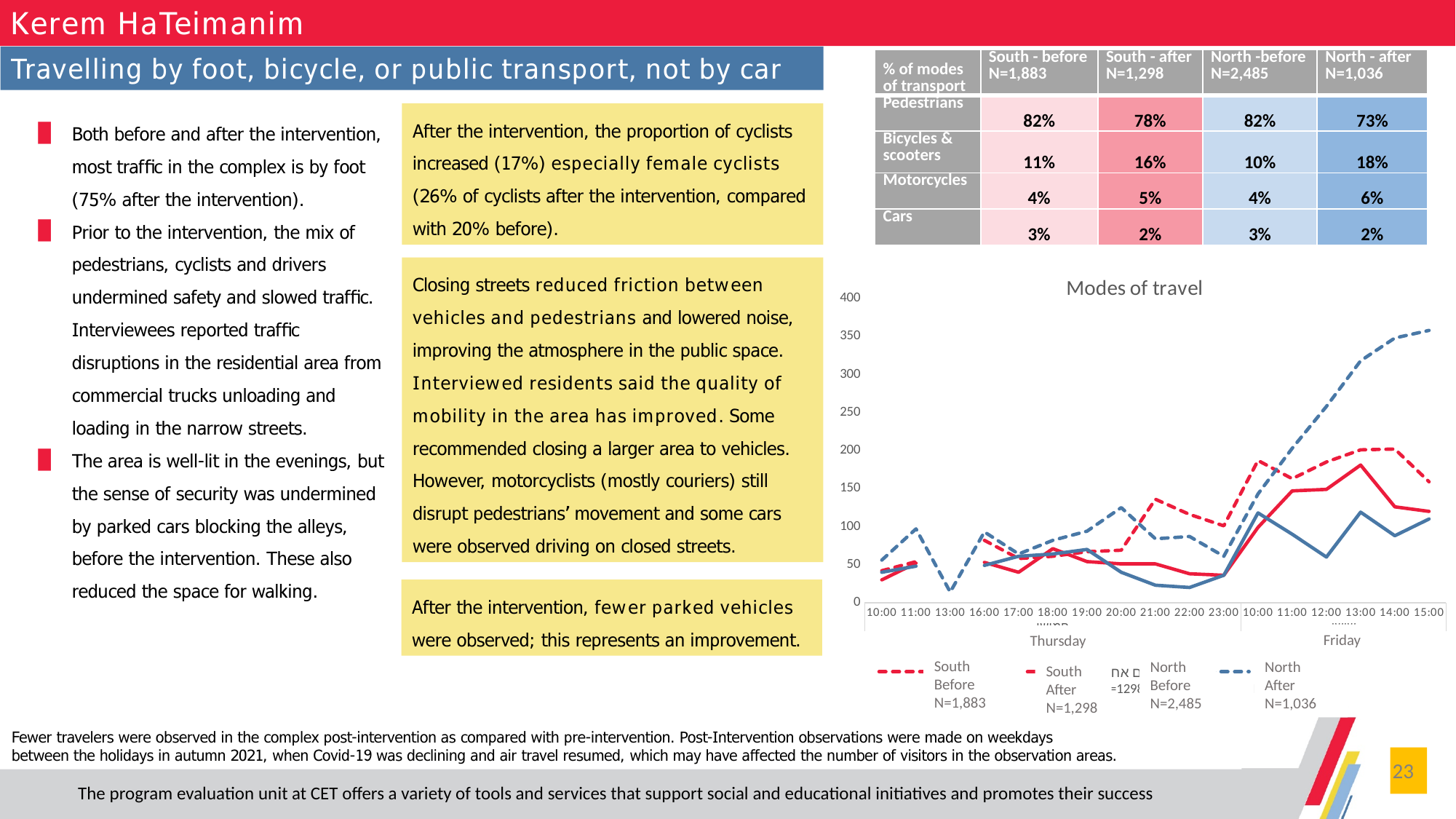

Kerem HaTeimanim
Travelling by foot, bicycle, or public transport, not by car
| % of modes of transport | South - before N=1,883 | South - after N=1,298 | North -before N=2,485 | North - after N=1,036 |
| --- | --- | --- | --- | --- |
| Pedestrians | 82% | 78% | 82% | 73% |
| Bicycles & scooters | 11% | 16% | 10% | 18% |
| Motorcycles | 4% | 5% | 4% | 6% |
| Cars | 3% | 2% | 3% | 2% |
After the intervention, the proportion of cyclists increased (17%) especially female cyclists (26% of cyclists after the intervention, compared with 20% before).
Both before and after the intervention, most traffic in the complex is by foot (75% after the intervention).
Prior to the intervention, the mix of pedestrians, cyclists and drivers undermined safety and slowed traffic. Interviewees reported traffic disruptions in the residential area from commercial trucks unloading and loading in the narrow streets.
The area is well-lit in the evenings, but the sense of security was undermined by parked cars blocking the alleys, before the intervention. These also reduced the space for walking.

Closing streets reduced friction between vehicles and pedestrians and lowered noise, improving the atmosphere in the public space.
Interviewed residents said the quality of mobility in the area has improved. Some recommended closing a larger area to vehicles.
However, motorcyclists (mostly couriers) still disrupt pedestrians’ movement and some cars were observed driving on closed streets.

### Chart: Modes of travel

| Category | דרום לפני
N=1883 | דרום אחרי
N=1298 | צפון לפני
N=2485 | צפון אחרי
N=1036 |
|---|---|---|---|---|
| 10:00 | 42.0 | 30.0 | 56.0 | 40.0 |
| 11:00 | 54.0 | 52.0 | 97.0 | 48.0 |
| 13:00 | None | None | 14.0 | None |
| 16:00 | 82.0 | 53.0 | 93.0 | 49.0 |
| 17:00 | 58.0 | 40.0 | 64.0 | 61.0 |
| 18:00 | 61.0 | 71.0 | 82.0 | 64.0 |
| 19:00 | 67.0 | 54.0 | 94.0 | 70.0 |
| 20:00 | 69.0 | 51.0 | 125.0 | 40.0 |
| 21:00 | 136.0 | 51.0 | 84.0 | 23.0 |
| 22:00 | 116.0 | 38.0 | 87.0 | 20.0 |
| 23:00 | 101.0 | 36.0 | 61.0 | 36.0 |
| 10:00 | 187.0 | 99.0 | 143.0 | 118.0 |
| 11:00 | 163.0 | 147.0 | 203.0 | 90.0 |
| 12:00 | 185.0 | 149.0 | 258.0 | 60.0 |
| 13:00 | 201.0 | 181.0 | 318.0 | 119.0 |
| 14:00 | 202.0 | 126.0 | 348.0 | 88.0 |
| 15:00 | 159.0 | 120.0 | 358.0 | 110.0 |
After the intervention, fewer parked vehicles were observed; this represents an improvement.
Friday
Thursday
South
Before
N=1,883
North
Before
N=2,485
North
After
N=1,036
South
After
N=1,298
Fewer travelers were observed in the complex post-intervention as compared with pre-intervention. Post-Intervention observations were made on weekdays
between the holidays in autumn 2021, when Covid-19 was declining and air travel resumed, which may have affected the number of visitors in the observation areas.
23